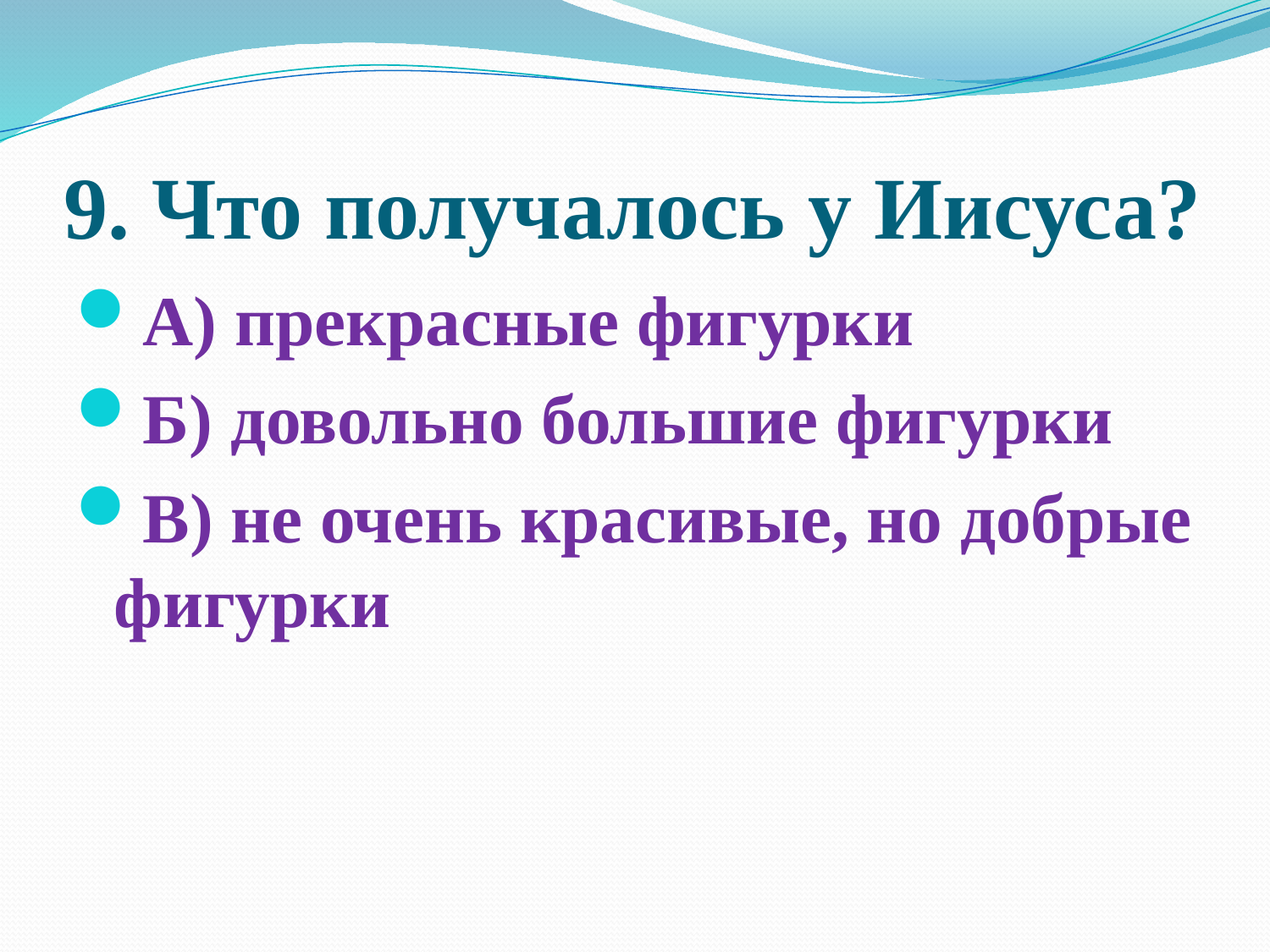

# 9. Что получалось у Иисуса?
А) прекрасные фигурки
Б) довольно большие фигурки
В) не очень красивые, но добрые фигурки